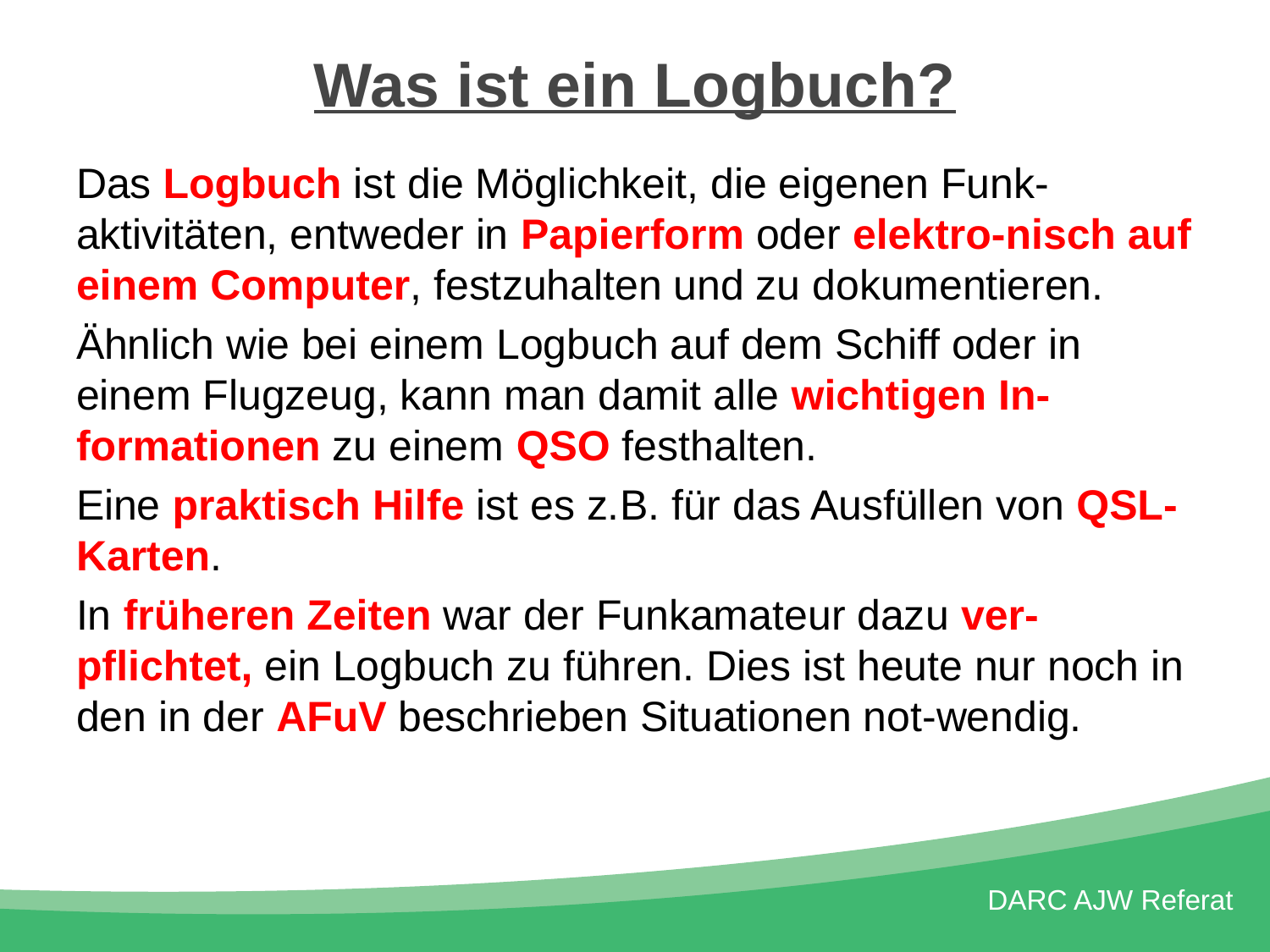

# Was ist ein Logbuch?
Das Logbuch ist die Möglichkeit, die eigenen Funk-aktivitäten, entweder in Papierform oder elektro-nisch auf einem Computer, festzuhalten und zu dokumentieren.
Ähnlich wie bei einem Logbuch auf dem Schiff oder in einem Flugzeug, kann man damit alle wichtigen In-formationen zu einem QSO festhalten.
Eine praktisch Hilfe ist es z.B. für das Ausfüllen von QSL-Karten.
In früheren Zeiten war der Funkamateur dazu ver-pflichtet, ein Logbuch zu führen. Dies ist heute nur noch in den in der AFuV beschrieben Situationen not-wendig.